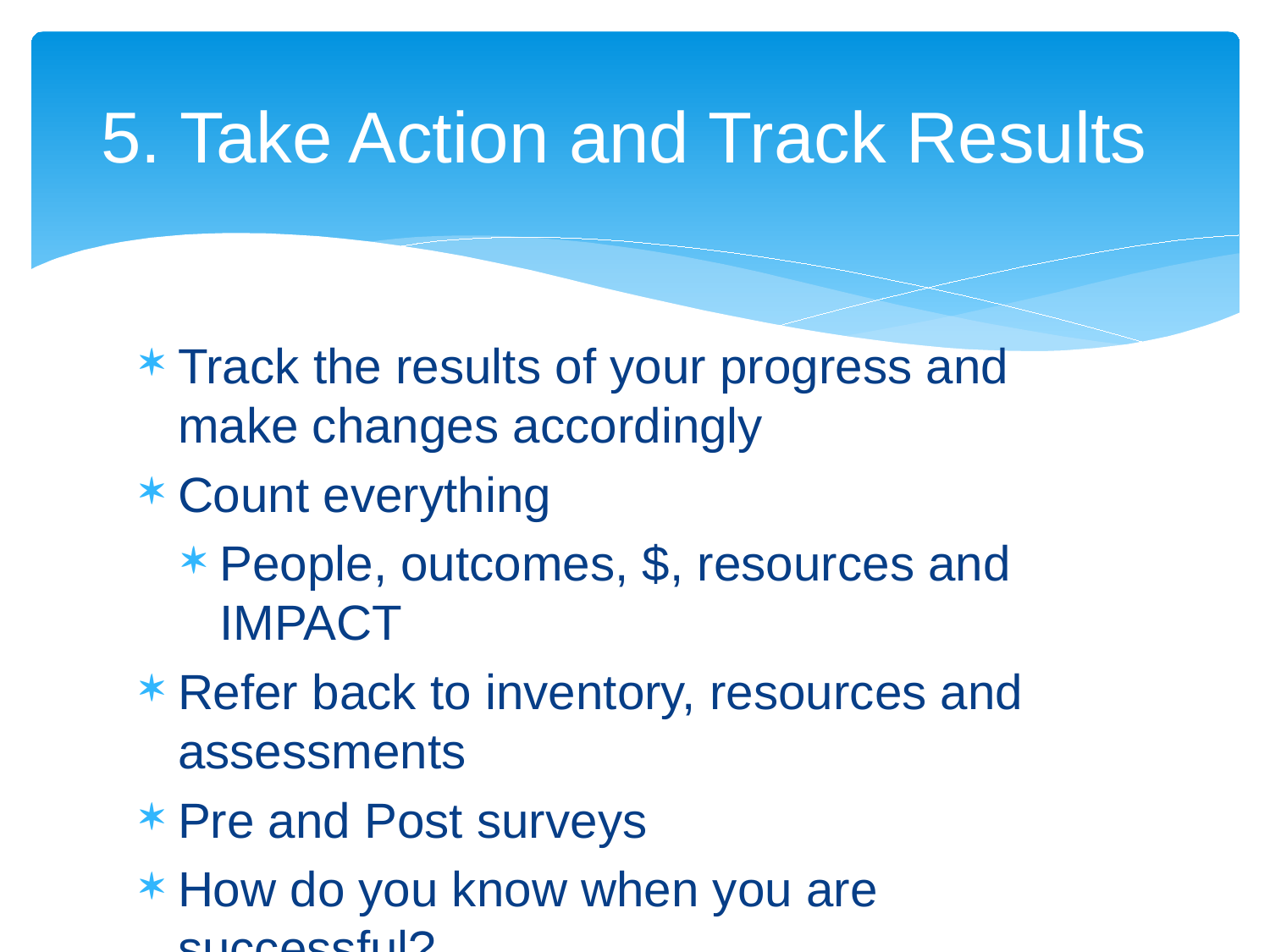

# 5. Take Action and Track Results
Track the results of your progress and make changes accordingly
Count everything
People, outcomes, $, resources and IMPACT
Refer back to inventory, resources and assessments
Pre and Post surveys
How do you know when you are successful?